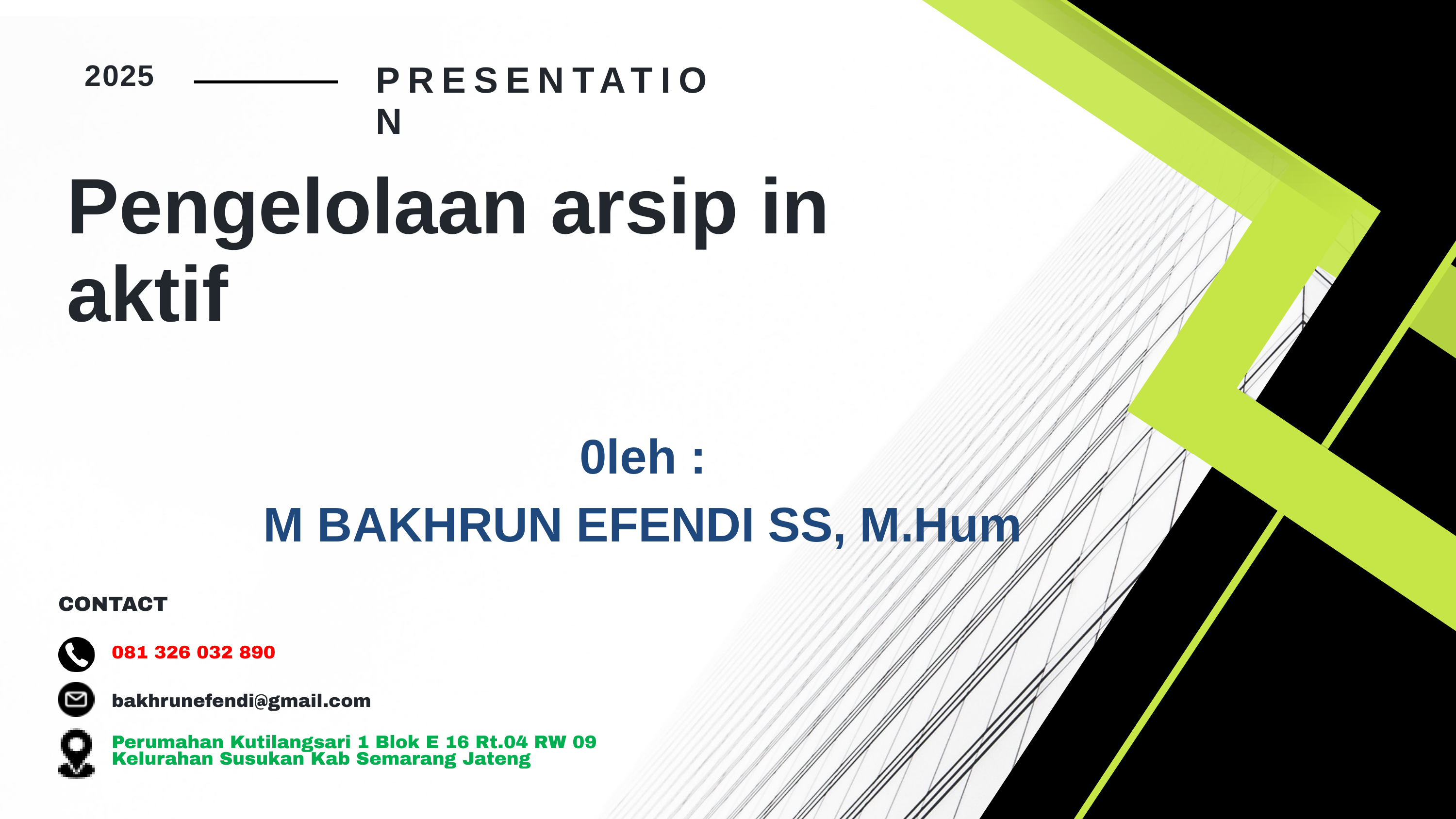

2025
PRESENTATION

Pengelolaan arsip in aktif

0leh :
M BAKHRUN EFENDI SS, M.Hum

CONTACT

081 326 032 890

bakhrunefendi@gmail.com

Perumahan Kutilangsari 1 Blok E 16 Rt.04 RW 09 Kelurahan Susukan Kab Semarang Jateng